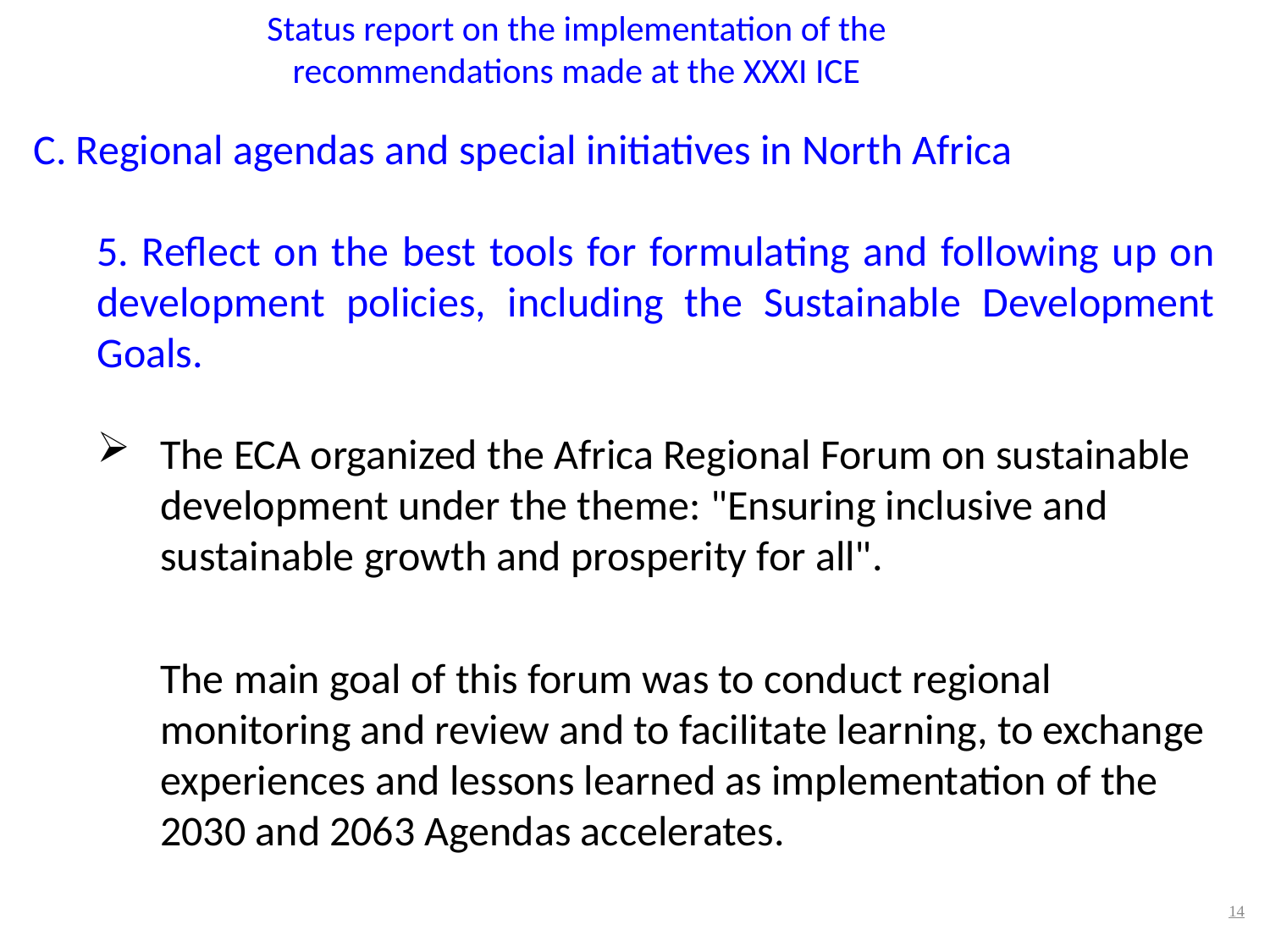

Status report on the implementation of the recommendations made at the XXXI ICE
C. Regional agendas and special initiatives in North Africa

5. Reflect on the best tools for formulating and following up on development policies, including the Sustainable Development Goals.

The ECA organized the Africa Regional Forum on sustainable development under the theme: "Ensuring inclusive and sustainable growth and prosperity for all".

The main goal of this forum was to conduct regional monitoring and review and to facilitate learning, to exchange experiences and lessons learned as implementation of the 2030 and 2063 Agendas accelerates.
14